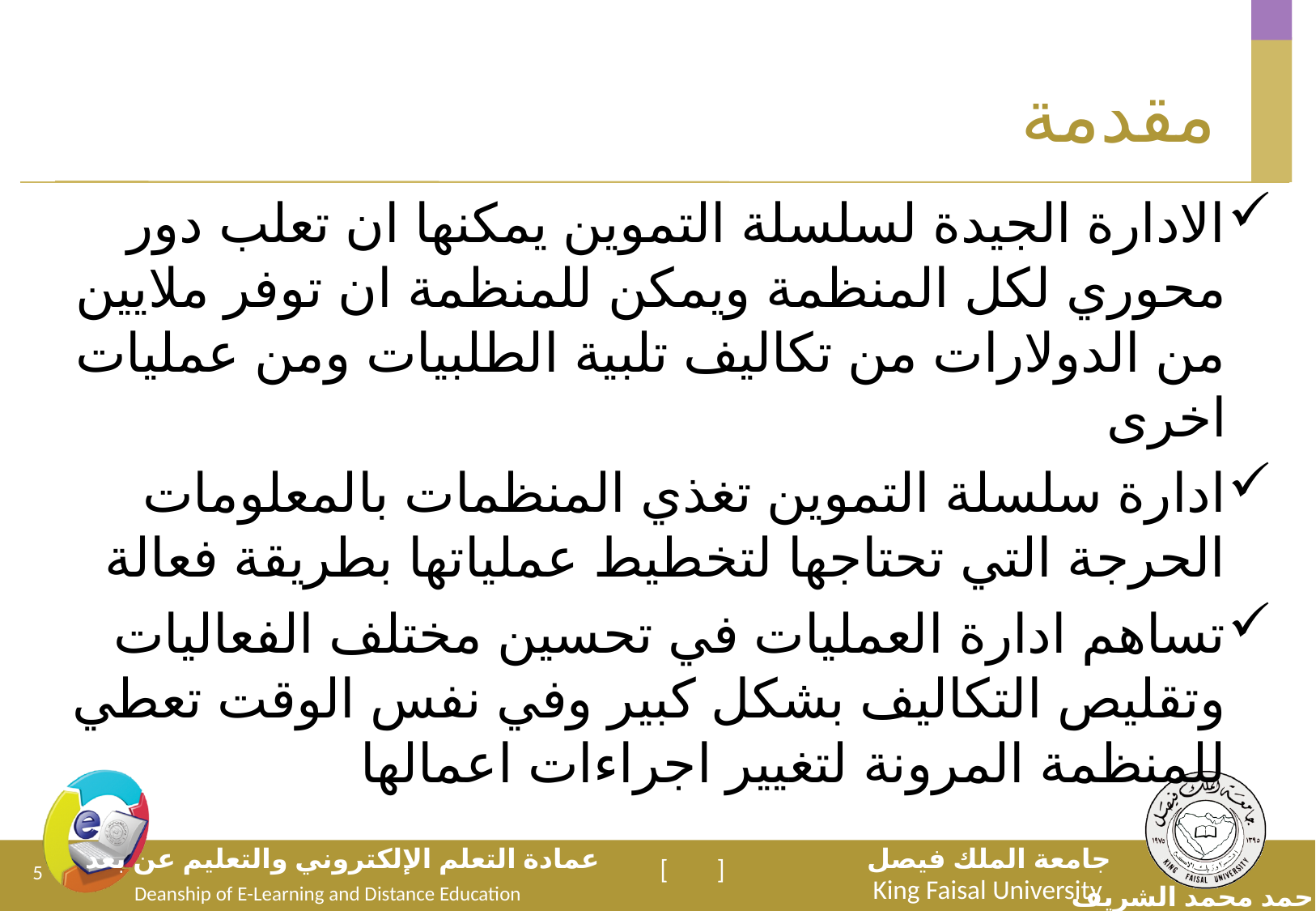

# مقدمة
الادارة الجيدة لسلسلة التموين يمكنها ان تعلب دور محوري لكل المنظمة ويمكن للمنظمة ان توفر ملايين من الدولارات من تكاليف تلبية الطلبيات ومن عمليات اخرى
ادارة سلسلة التموين تغذي المنظمات بالمعلومات الحرجة التي تحتاجها لتخطيط عملياتها بطريقة فعالة
تساهم ادارة العمليات في تحسين مختلف الفعاليات وتقليص التكاليف بشكل كبير وفي نفس الوقت تعطي للمنظمة المرونة لتغيير اجراءات اعمالها

5